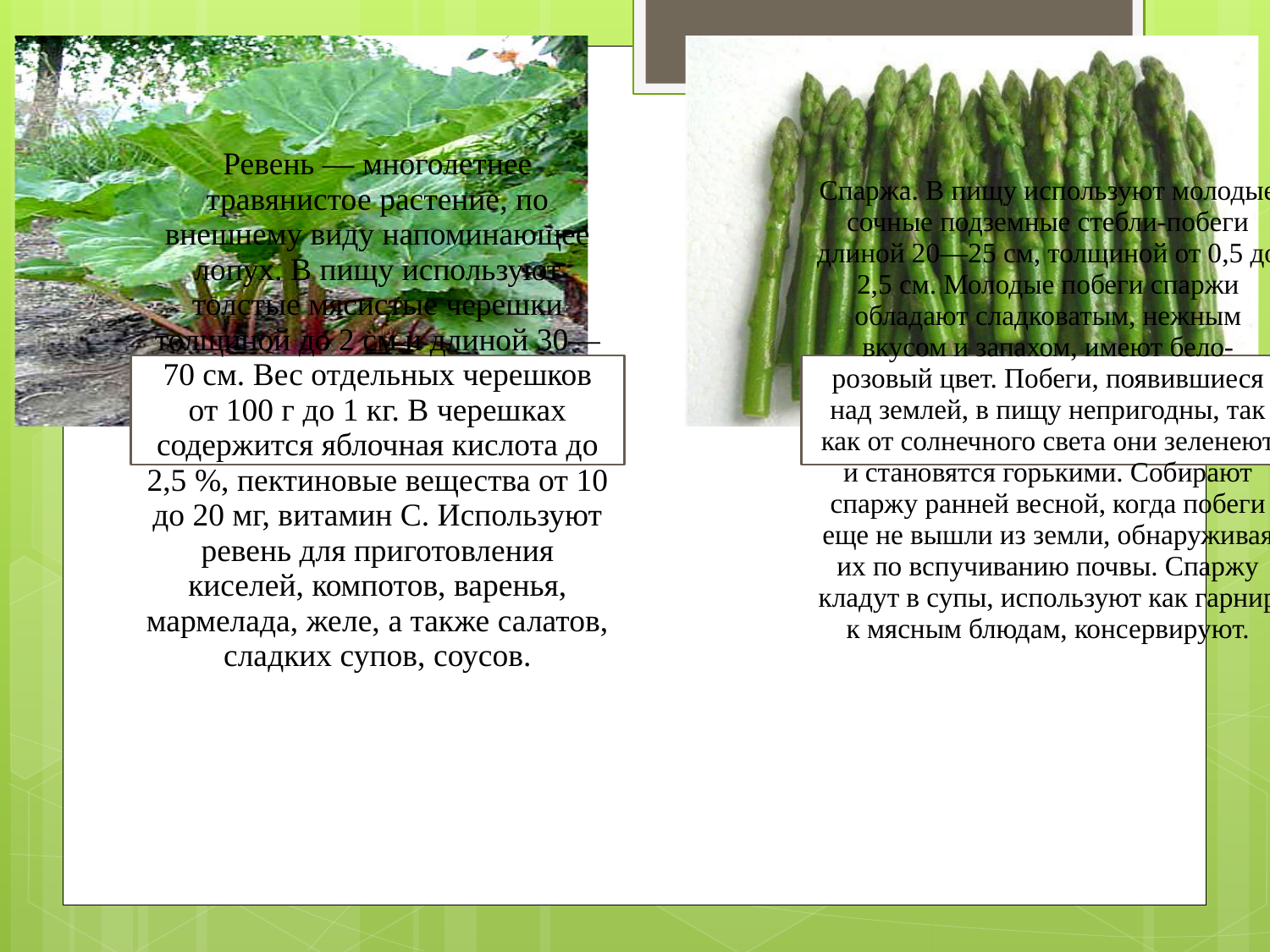

Ревень — многолетнее травянистое растение, по внешнему виду напоминающее лопух. В пищу используют толстые мясистые черешки толщиной до 2 см и длиной 30—70 см. Вес отдельных черешков от 100 г до 1 кг. В черешках содержится яблочная кислота до 2,5 %, пектиновые вещества от 10 до 20 мг, витамин С. Используют ревень для приготовления киселей, компотов, варенья, мармелада, желе, а также салатов, сладких супов, соусов.
Спаржа. В пищу используют молодые сочные подземные стебли-побеги длиной 20—25 см, толщиной от 0,5 до 2,5 см. Молодые побеги спаржи обладают сладковатым, нежным вкусом и запахом, имеют бело-розовый цвет. Побеги, появившиеся над землей, в пищу непригодны, так как от солнечного света они зеленеют и становятся горькими. Собирают спаржу ранней весной, когда побеги еще не вышли из земли, обнаруживая их пo вспучиванию почвы. Спаржу кладут в супы, используют как гарнир к мясным блюдам, консервируют.